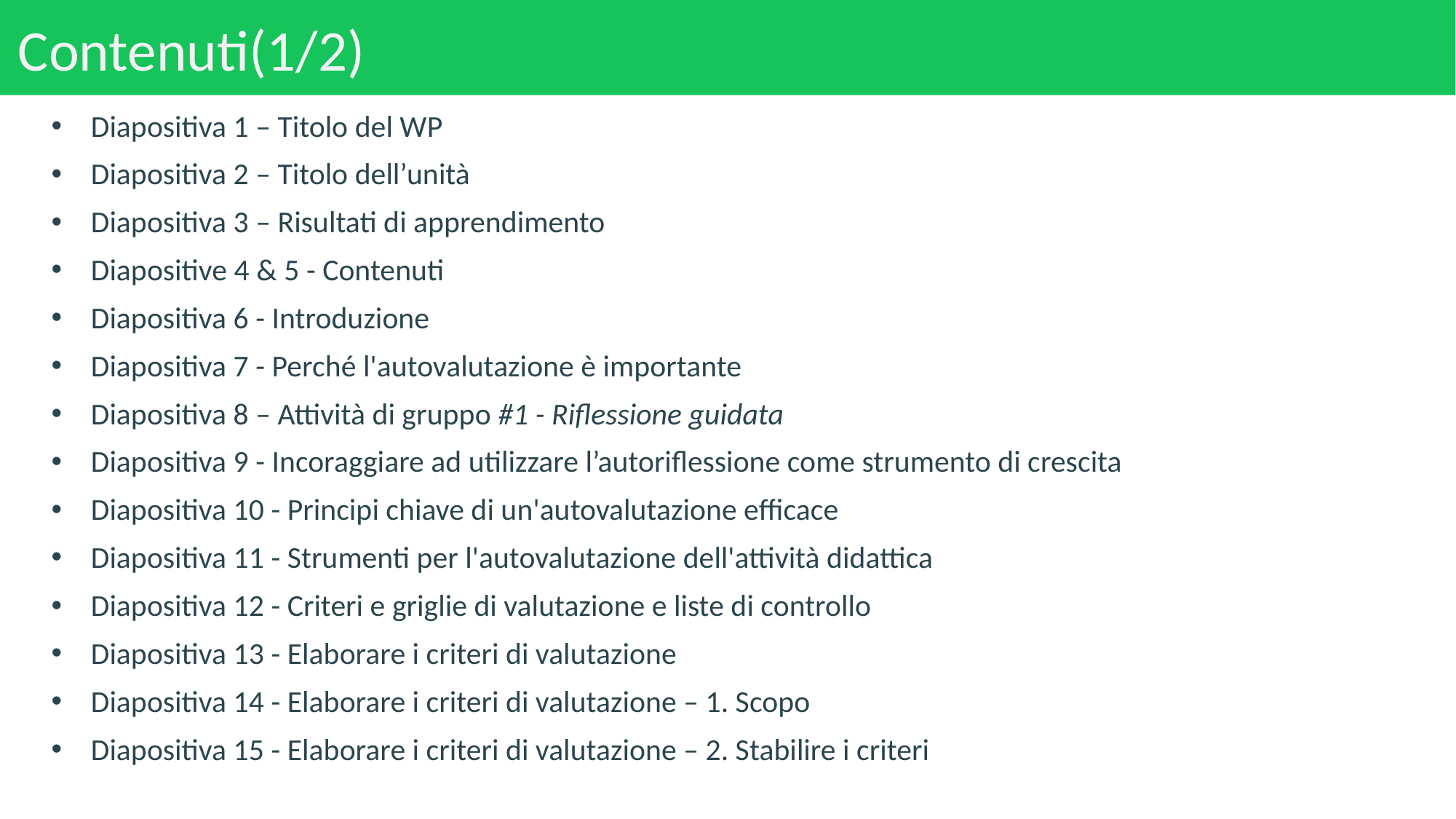

# Contenuti(1/2)
Diapositiva 1 – Titolo del WP
Diapositiva 2 – Titolo dell’unità
Diapositiva 3 – Risultati di apprendimento
Diapositive 4 & 5 - Contenuti
Diapositiva 6 - Introduzione
Diapositiva 7 - Perché l'autovalutazione è importante
Diapositiva 8 – Attività di gruppo #1 - Riflessione guidata
Diapositiva 9 - Incoraggiare ad utilizzare l’autoriflessione come strumento di crescita
Diapositiva 10 - Principi chiave di un'autovalutazione efficace
Diapositiva 11 - Strumenti per l'autovalutazione dell'attività didattica
Diapositiva 12 - Criteri e griglie di valutazione e liste di controllo
Diapositiva 13 - Elaborare i criteri di valutazione
Diapositiva 14 - Elaborare i criteri di valutazione – 1. Scopo
Diapositiva 15 - Elaborare i criteri di valutazione – 2. Stabilire i criteri